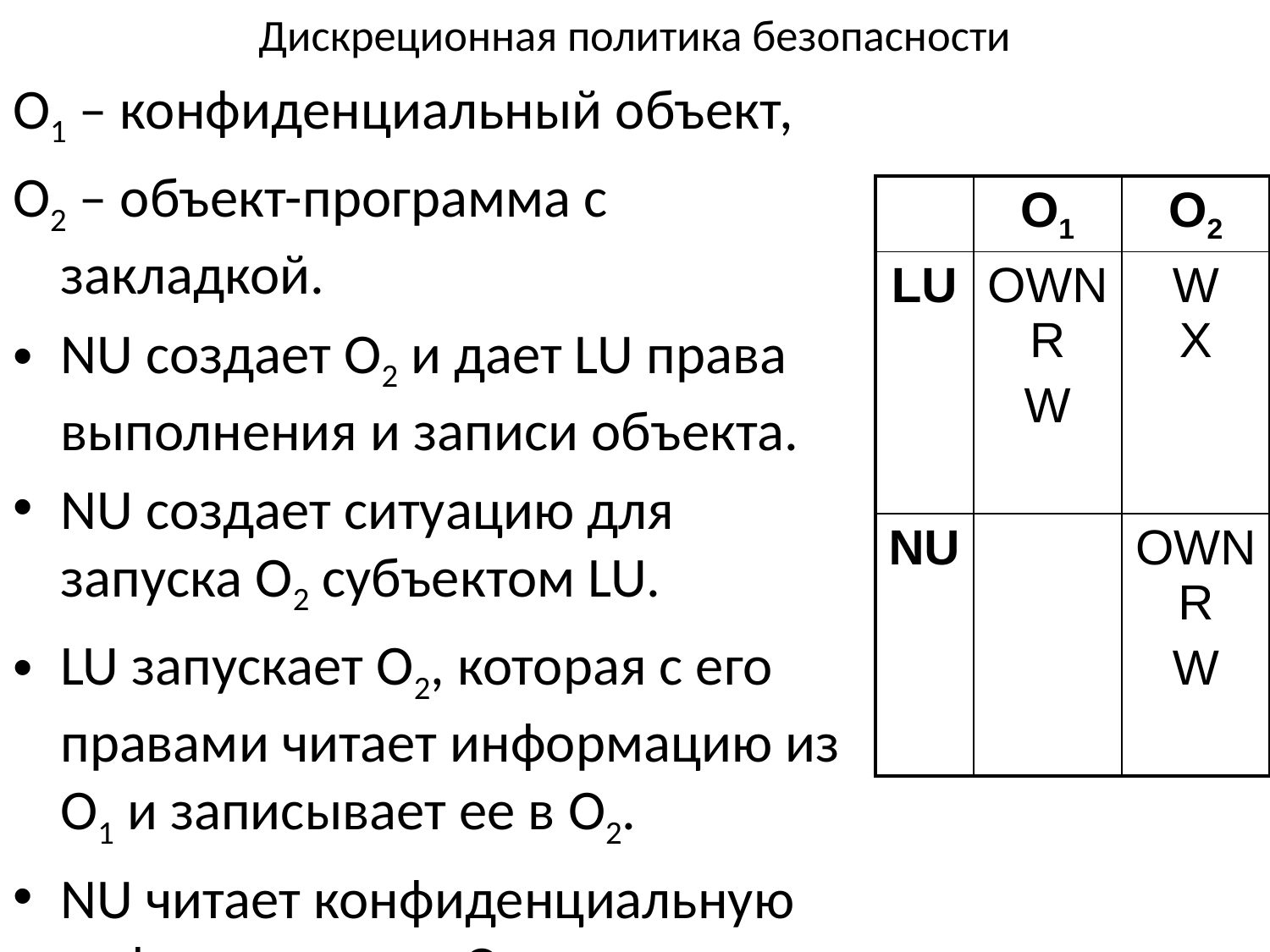

# Дискреционная политика безопасности
O1 – конфиденциальный объект,
O2 – объект-программа с закладкой.
NU создает O2 и дает LU права выполнения и записи объекта.
NU создает ситуацию для запуска O2 субъектом LU.
LU запускает O2, которая с его правами читает информацию из O1 и записывает ее в O2.
NU читает конфиденциальную информацию из O2.
|  | O1 | O2 |
| --- | --- | --- |
| LU | OWN R W | W X |
| NU |  | OWN R W |